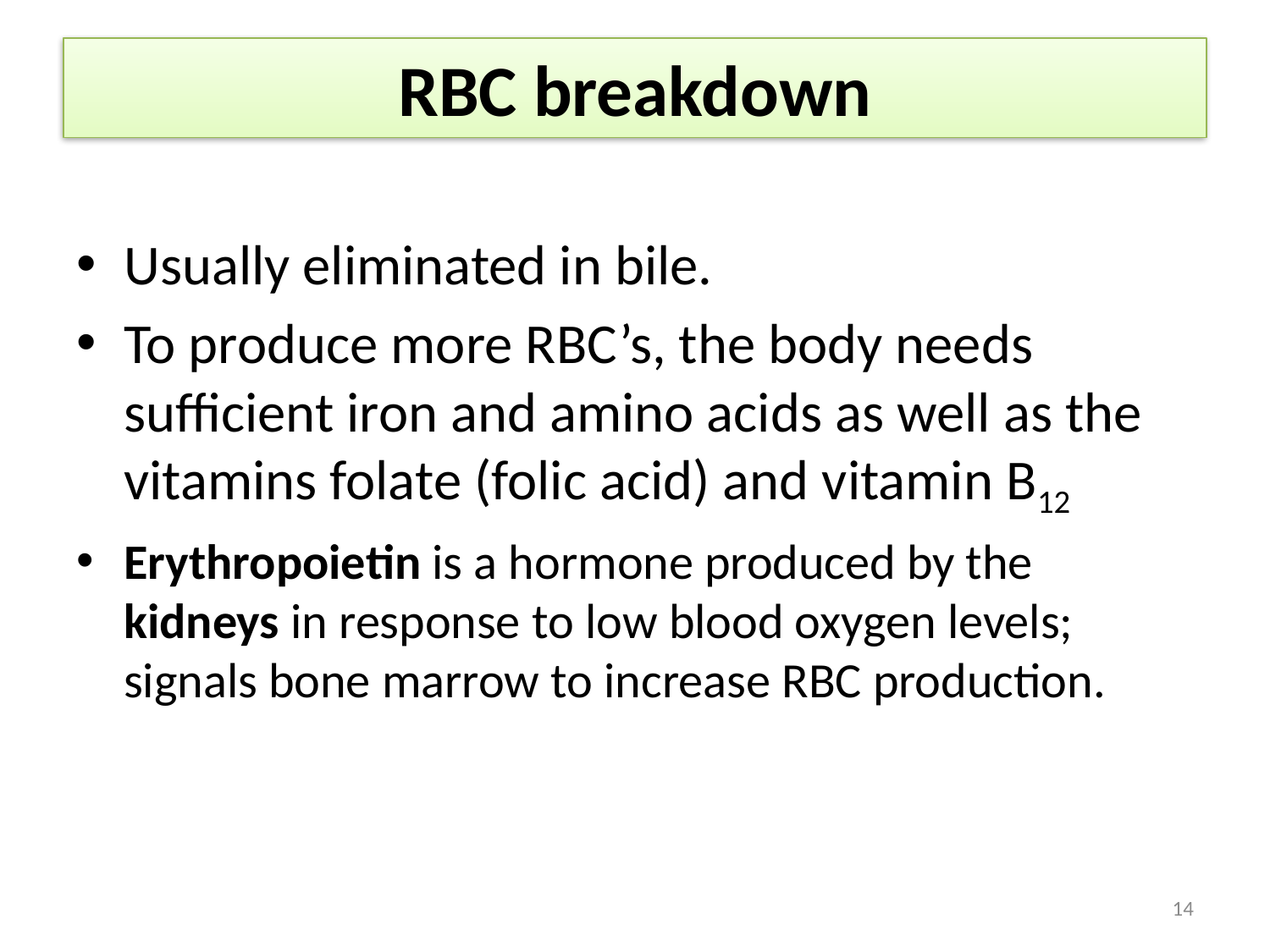

# RBC breakdown
Usually eliminated in bile.
To produce more RBC’s, the body needs sufficient iron and amino acids as well as the vitamins folate (folic acid) and vitamin B12
Erythropoietin is a hormone produced by the kidneys in response to low blood oxygen levels; signals bone marrow to increase RBC production.

14